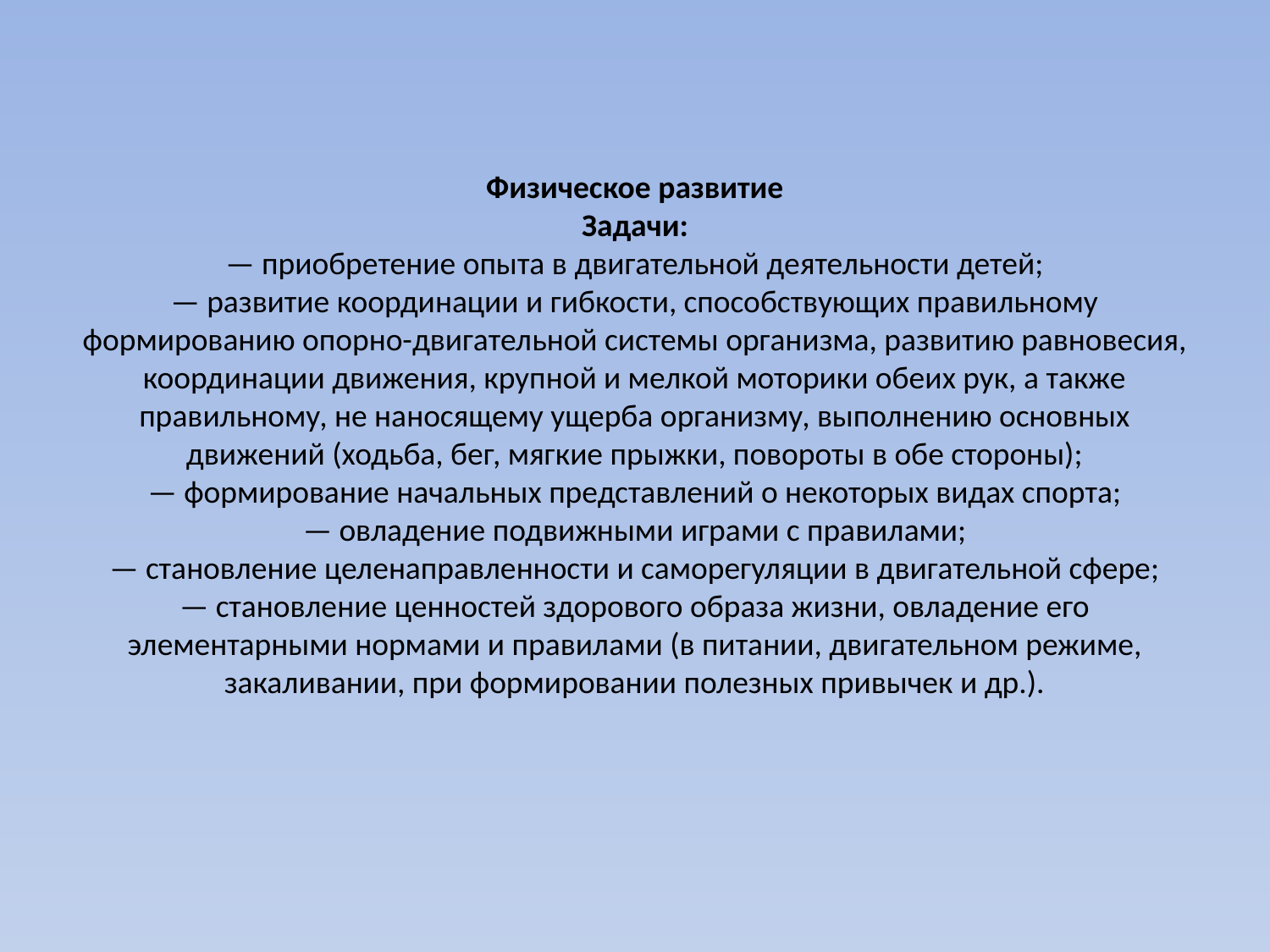

# Физическое развитие Задачи: — приобретение опыта в двигательной деятельности детей; — развитие координации и гибкости, способствующих правильному формированию опорно-двигательной системы организма, развитию равновесия, координации движения, крупной и мелкой моторики обеих рук, а также правильному, не наносящему ущерба организму, выполнению основных движений (ходьба, бег, мягкие прыжки, повороты в обе стороны); — формирование начальных представлений о некоторых видах спорта; — овладение подвижными играми с правилами; — становление целенаправленности и саморегуляции в двигательной сфере; — становление ценностей здорового образа жизни, овладение его элементарными нормами и правилами (в питании, двигательном режиме, закаливании, при формировании полезных привычек и др.).